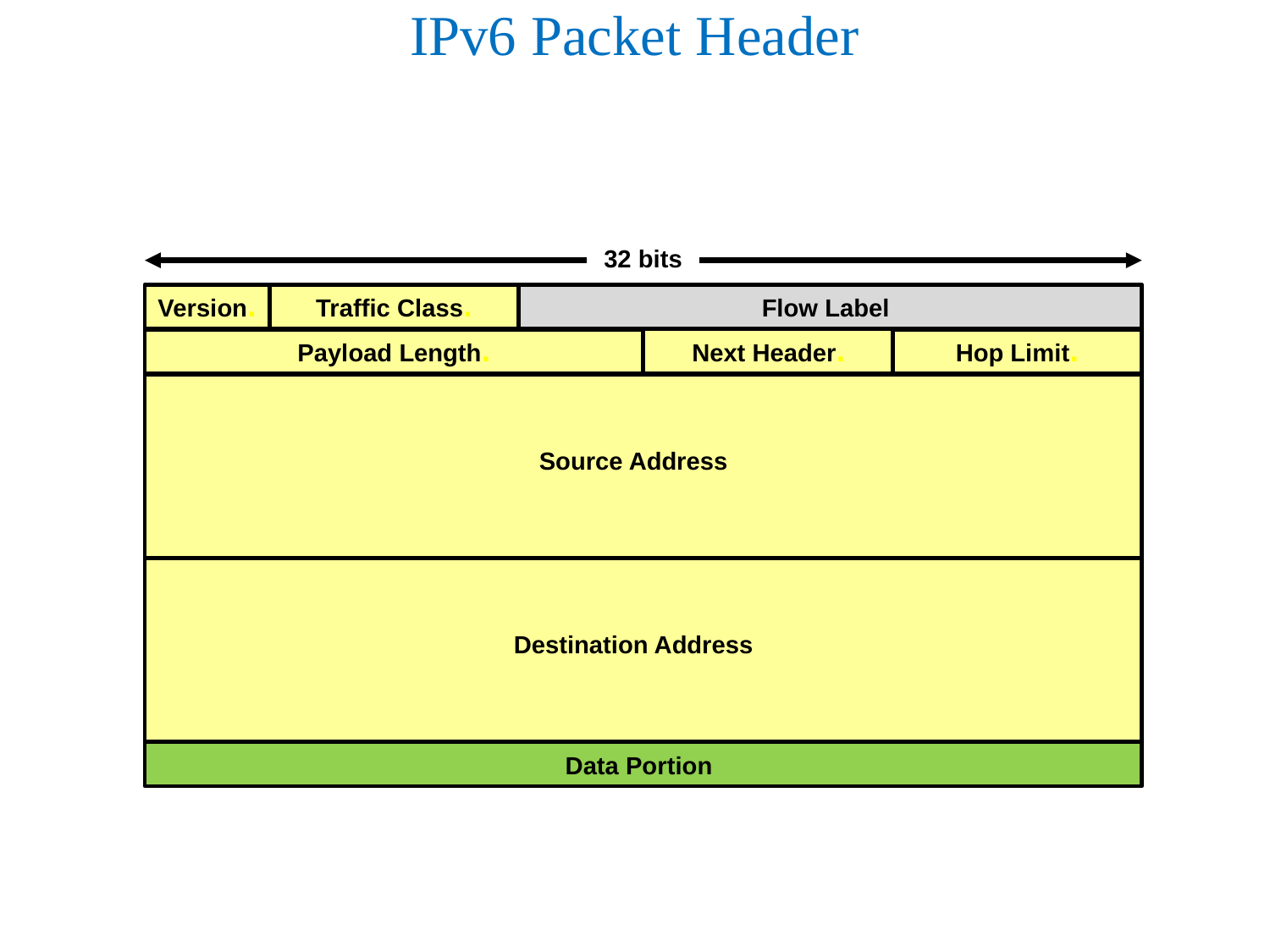

# IPv6 Packet Header
32 bits
Version.
Traffic Class.
Flow Label.
Next Header.
Hop Limit.
Payload Length.

Source Address.

Destination Address.

Data Portion.